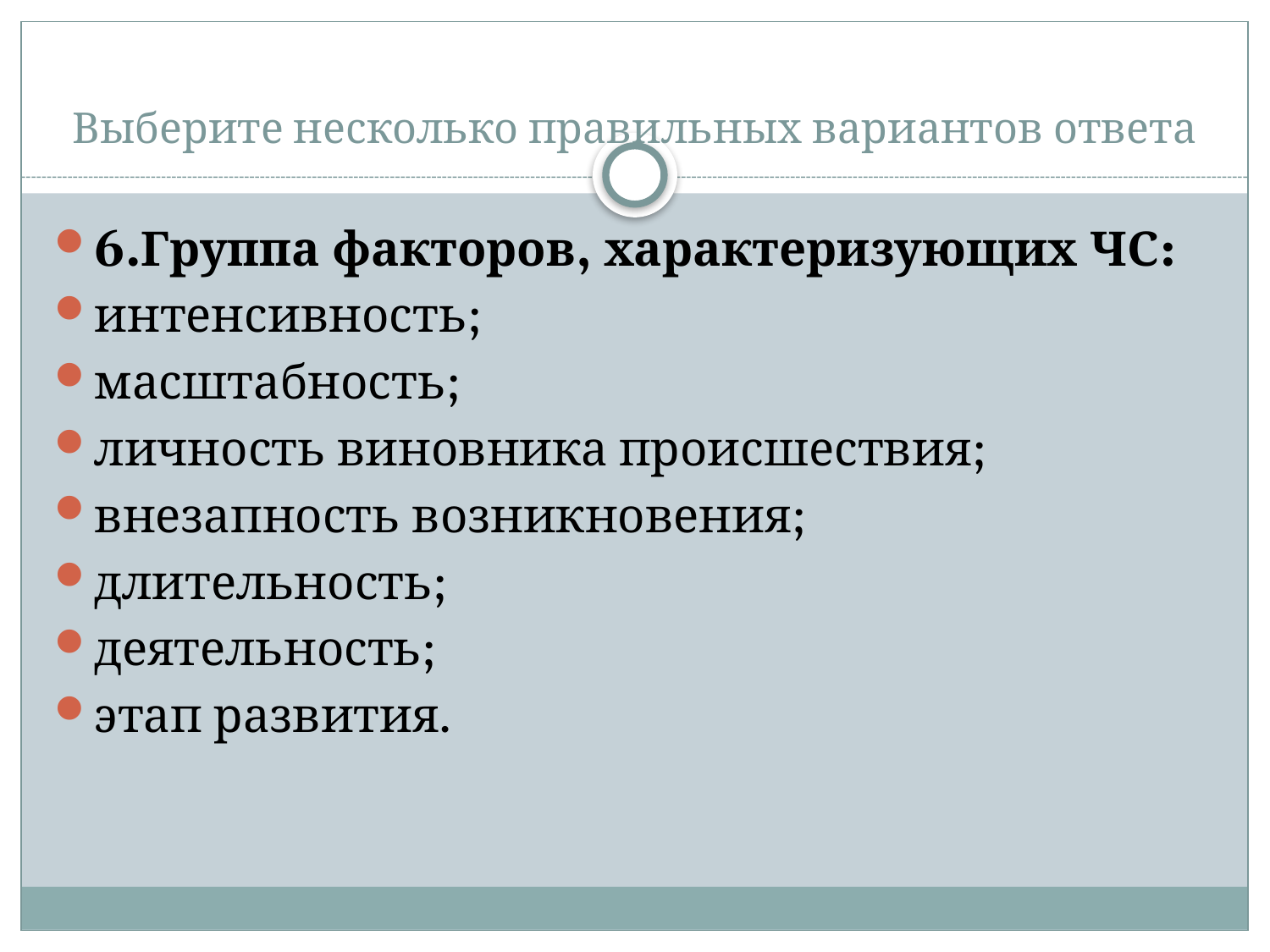

# Выберите несколько правильных вариантов ответа
6.Группа факторов, характеризующих ЧС:
интенсивность;
масштабность;
личность виновника происшествия;
внезапность возникновения;
длительность;
деятельность;
этап развития.